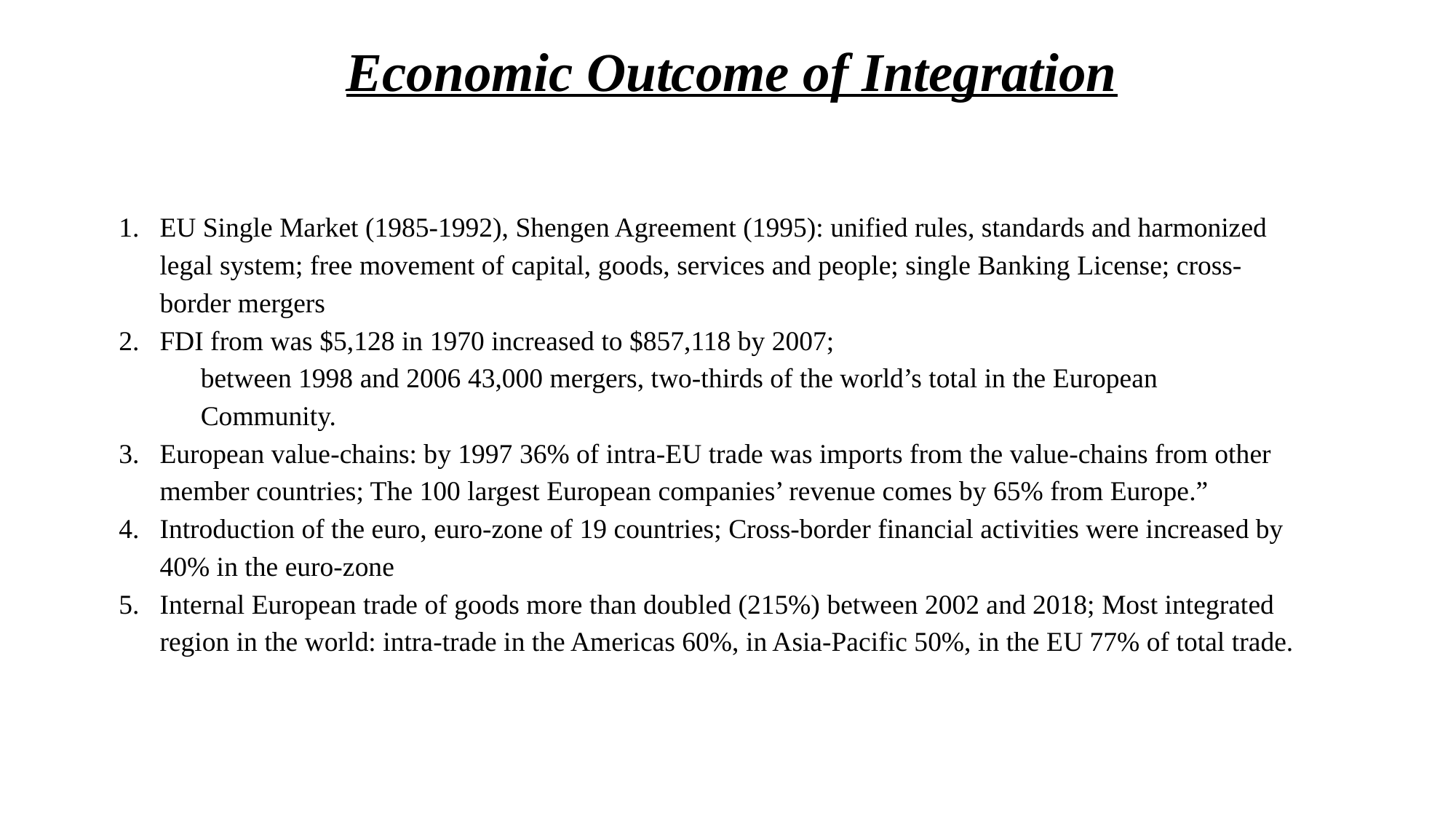

# Economic Outcome of Integration
EU Single Market (1985-1992), Shengen Agreement (1995): unified rules, standards and harmonized legal system; free movement of capital, goods, services and people; single Banking License; cross-border mergers
FDI from was $5,128 in 1970 increased to $857,118 by 2007;
between 1998 and 2006 43,000 mergers, two-thirds of the world’s total in the European Community.
European value-chains: by 1997 36% of intra-EU trade was imports from the value-chains from other member countries; The 100 largest European companies’ revenue comes by 65% from Europe.”
Introduction of the euro, euro-zone of 19 countries; Cross-border financial activities were increased by 40% in the euro-zone
Internal European trade of goods more than doubled (215%) between 2002 and 2018; Most integrated region in the world: intra-trade in the Americas 60%, in Asia-Pacific 50%, in the EU 77% of total trade.